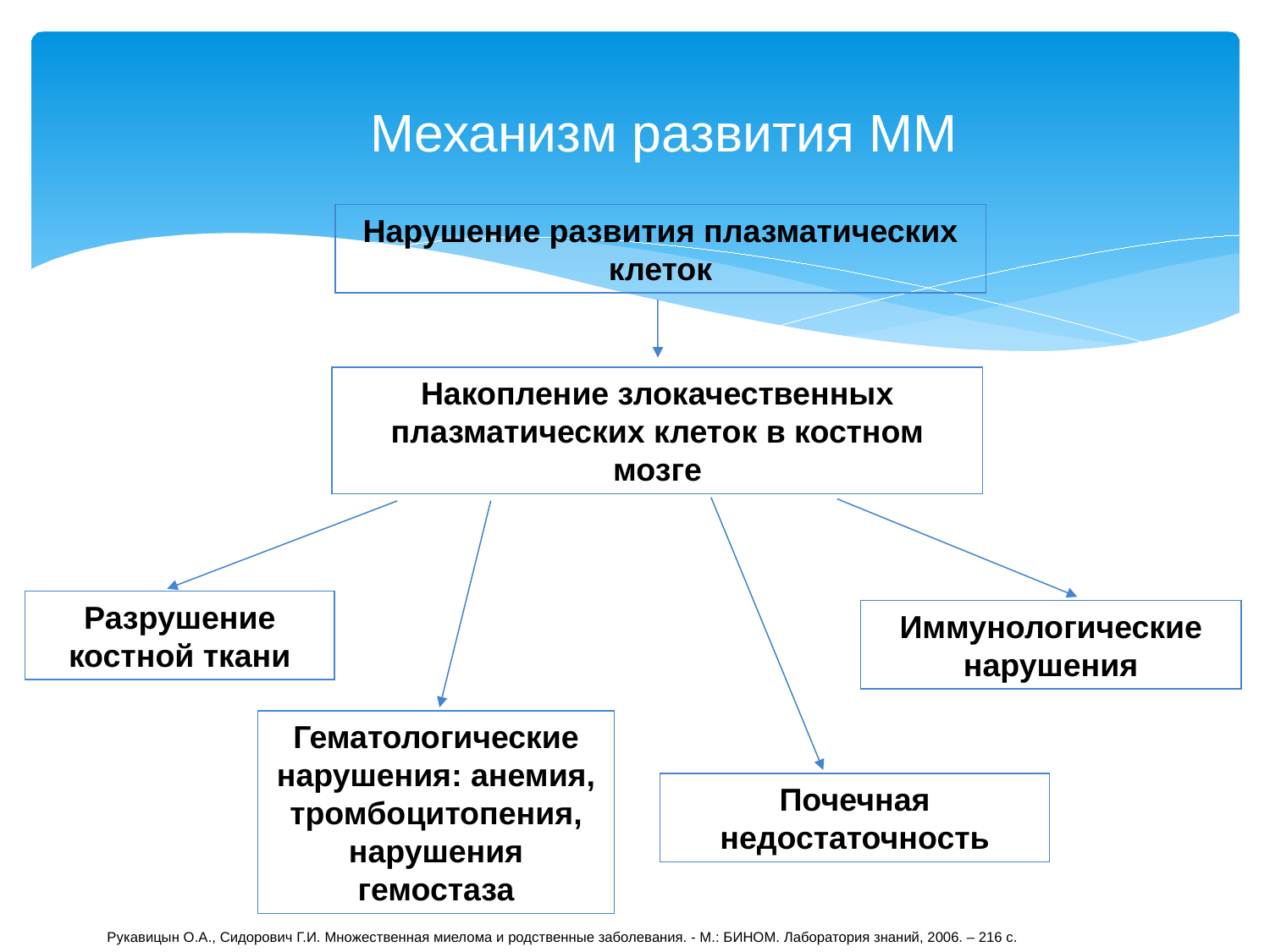

# Механизм развития ММ
Нарушение развития плазматических клеток

Накопление злокачественных плазматических клеток в костном мозге

Разрушение костной ткани
Иммунологические нарушения
Гематологические нарушения: анемия, тромбоцитопения, нарушения гемостаза
Почечная недостаточность
Рукавицын О.А., Сидорович Г.И. Множественная миелома и родственные заболевания. - М.: БИНОМ. Лаборатория знаний, 2006. – 216 с.